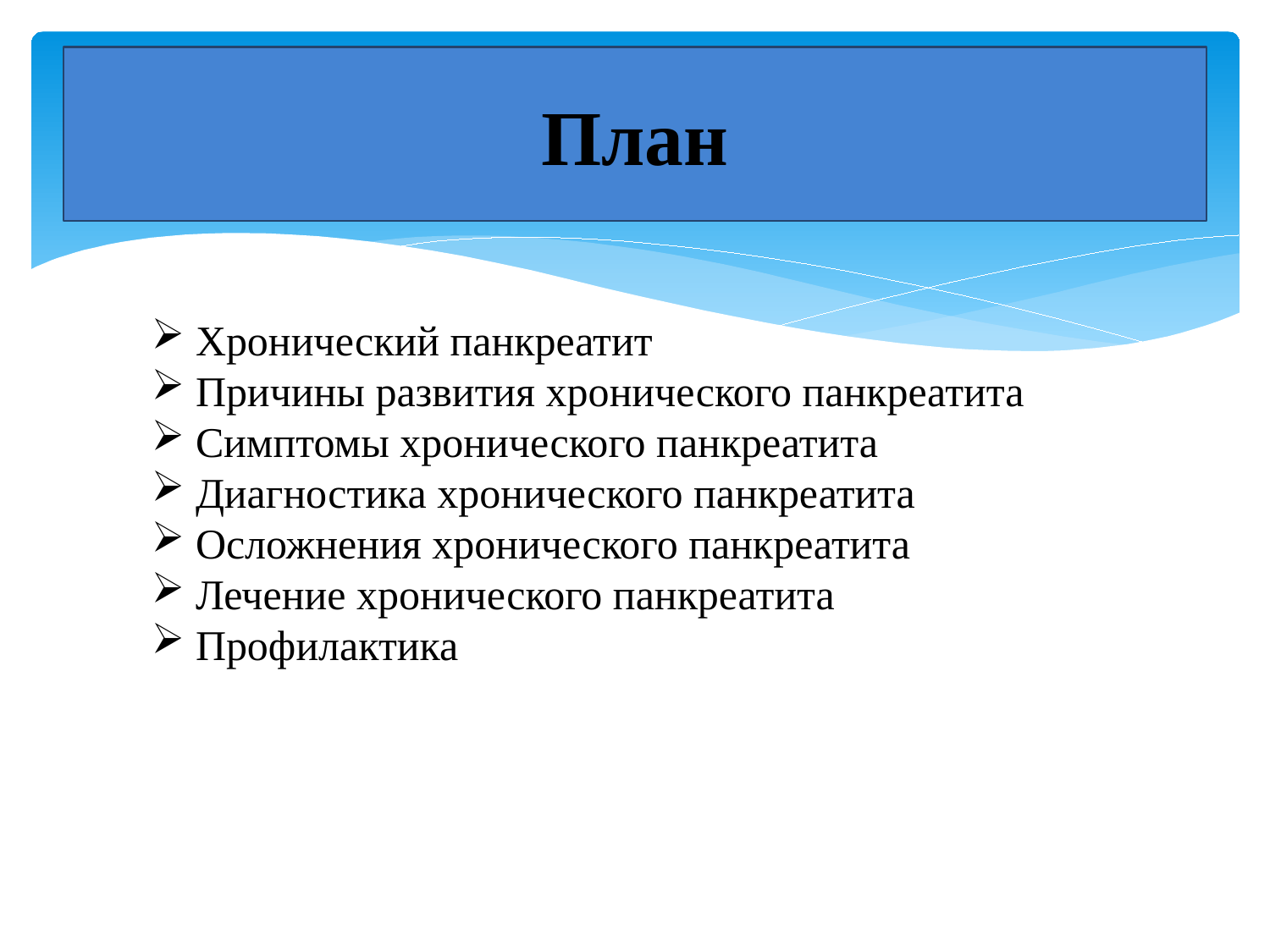

# План
 Хронический панкреатит
 Причины развития хронического панкреатита
 Симптомы хронического панкреатита
 Диагностика хронического панкреатита
 Осложнения хронического панкреатита
 Лечение хронического панкреатита
 Профилактика